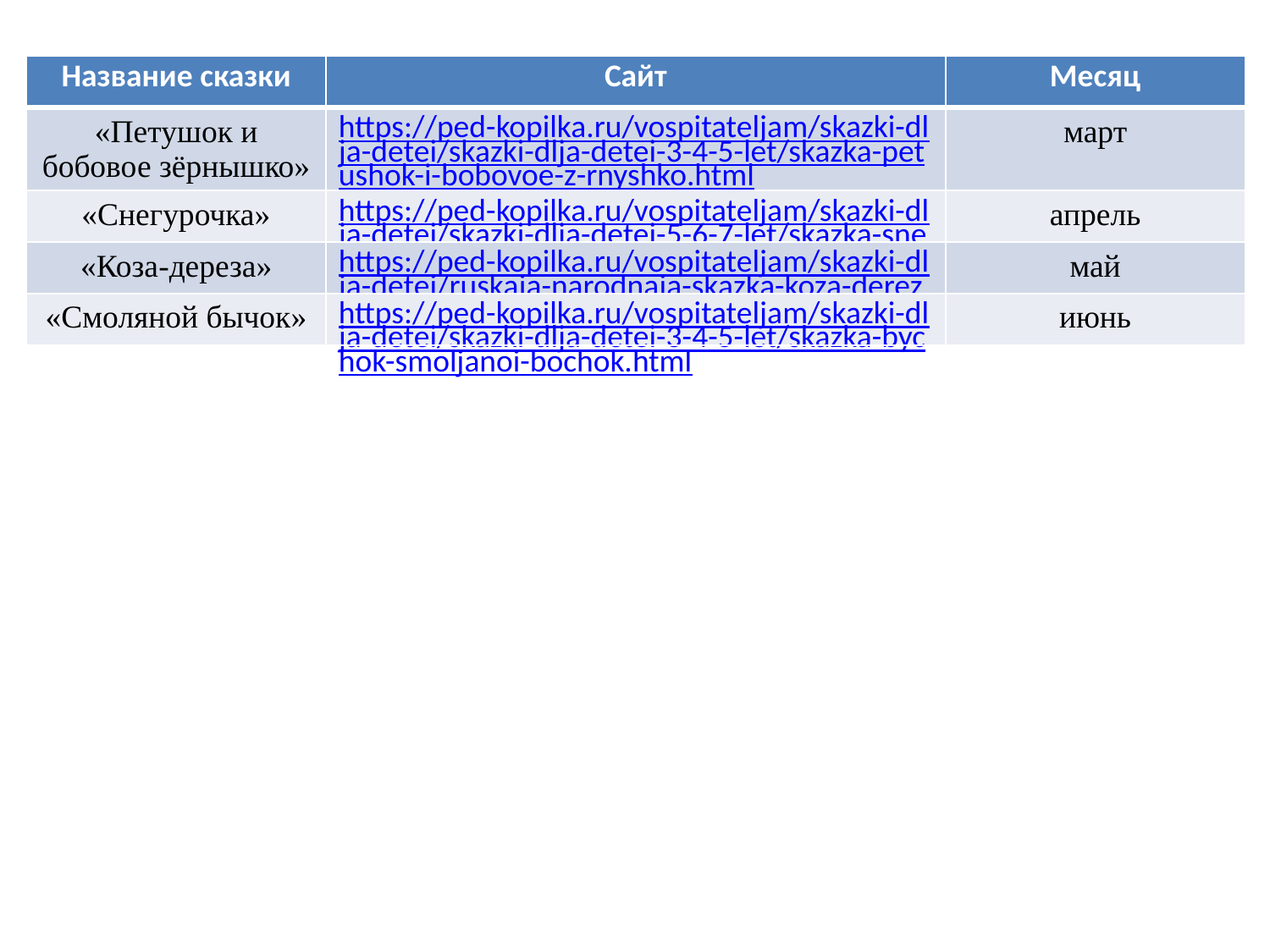

| Название сказки | Сайт | Месяц |
| --- | --- | --- |
| «Петушок и бобовое зёрнышко» | https://ped-kopilka.ru/vospitateljam/skazki-dlja-detei/skazki-dlja-detei-3-4-5-let/skazka-petushok-i-bobovoe-z-rnyshko.html | март |
| «Снегурочка» | https://ped-kopilka.ru/vospitateljam/skazki-dlja-detei/skazki-dlja-detei-5-6-7-let/skazka-snegurochka.html | апрель |
| «Коза-дереза» | https://ped-kopilka.ru/vospitateljam/skazki-dlja-detei/ruskaja-narodnaja-skazka-koza-dereza.html | май |
| «Смоляной бычок» | https://ped-kopilka.ru/vospitateljam/skazki-dlja-detei/skazki-dlja-detei-3-4-5-let/skazka-bychok-smoljanoi-bochok.html | июнь |